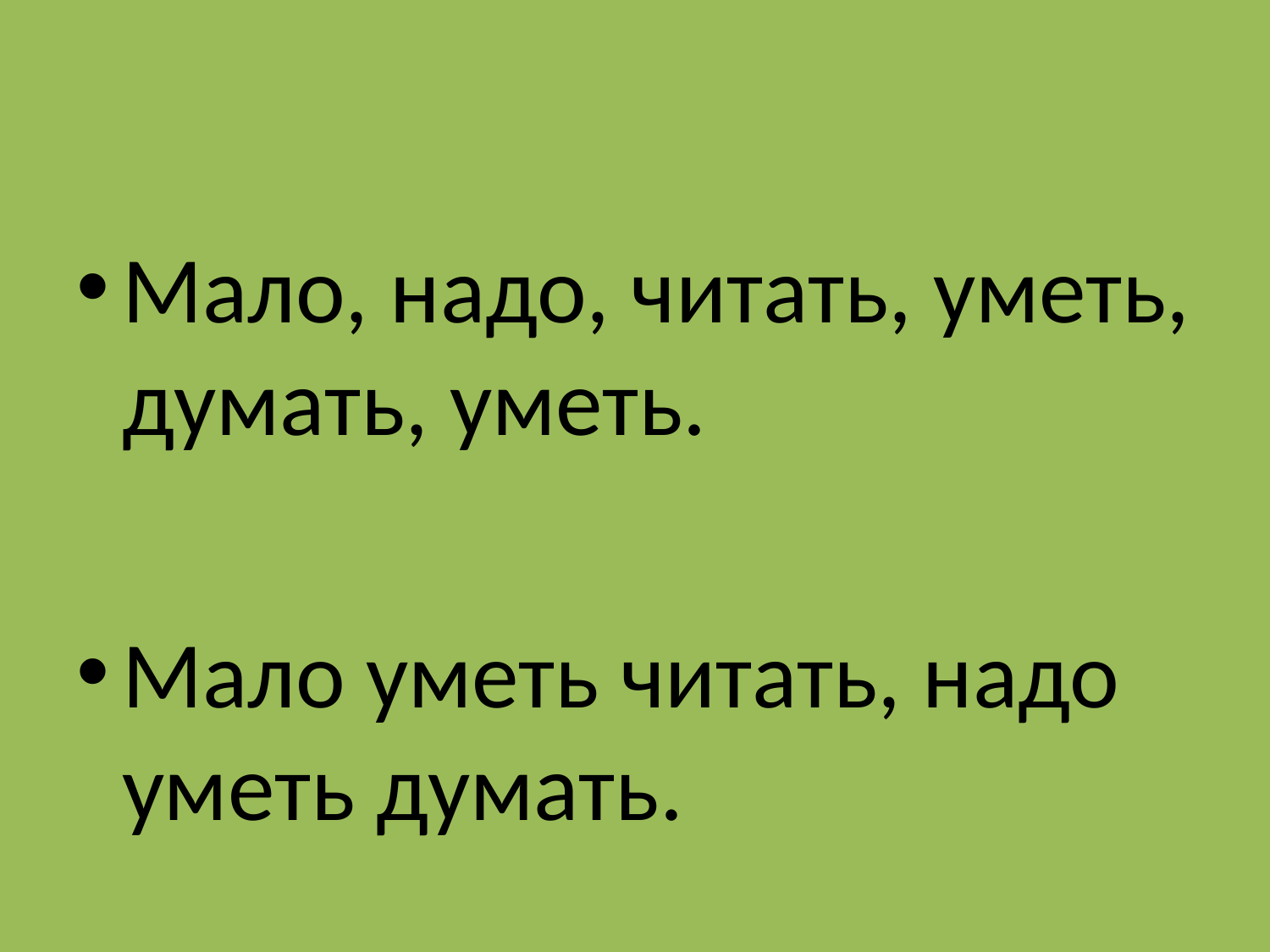

#
Мало, надо, читать, уметь, думать, уметь.

Мало уметь читать, надо уметь думать.